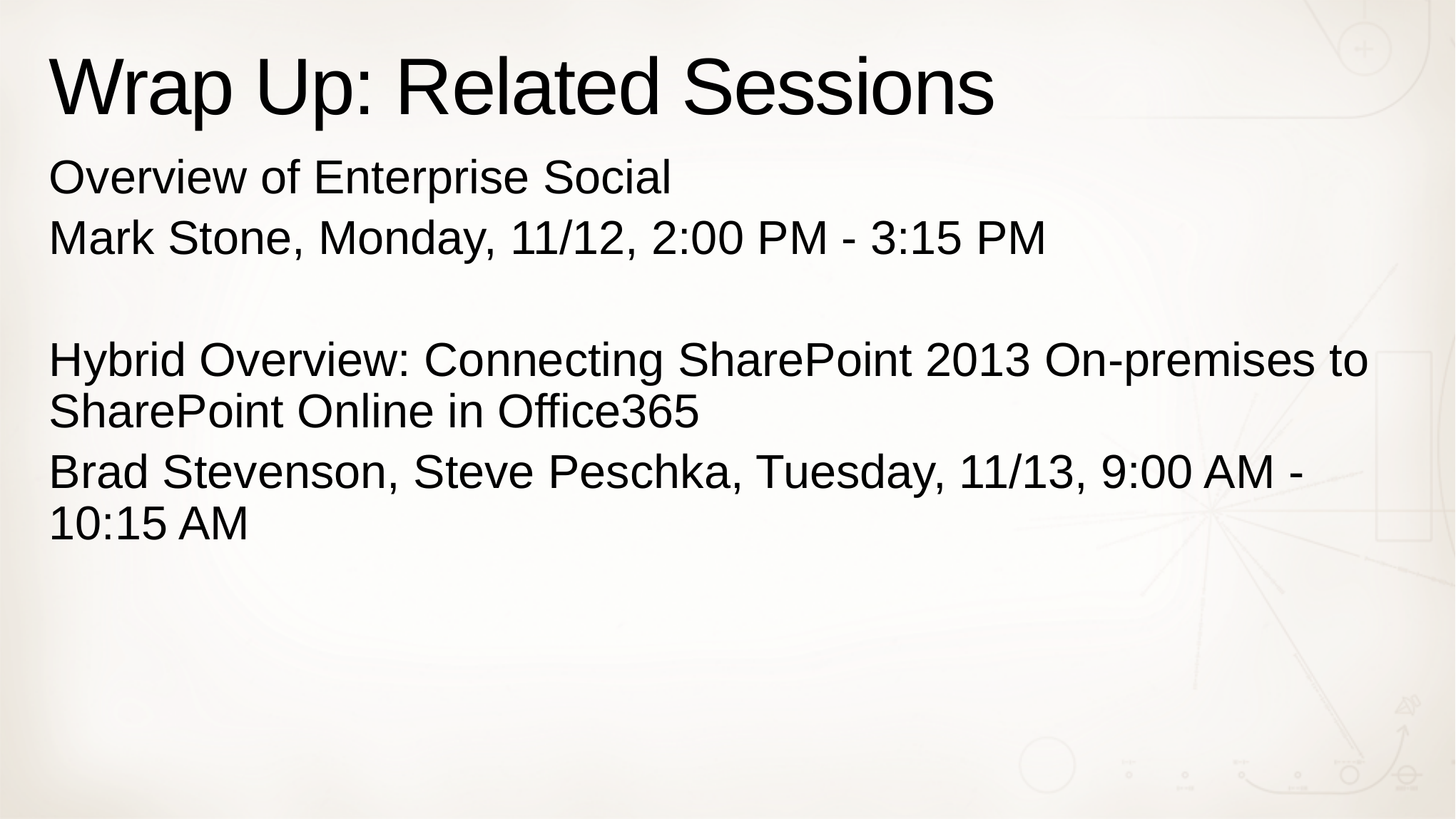

# Wrap Up: Related Sessions
Overview of Enterprise Social
Mark Stone, Monday, 11/12, 2:00 PM - 3:15 PM

Hybrid Overview: Connecting SharePoint 2013 On-premises to SharePoint Online in Office365
Brad Stevenson, Steve Peschka, Tuesday, 11/13, 9:00 AM - 10:15 AM